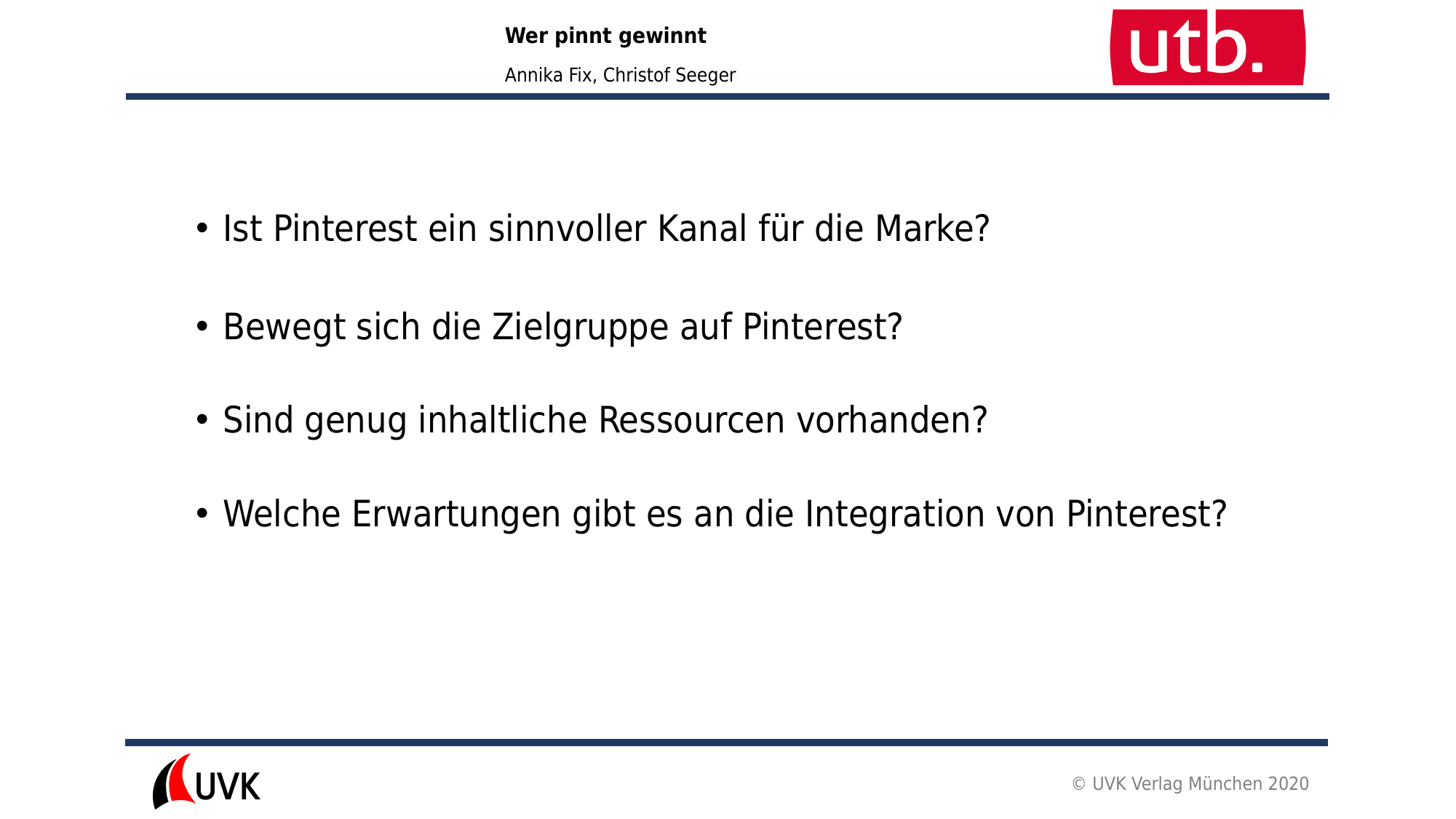

Ist Pinterest ein sinnvoller Kanal für die Marke?
Bewegt sich die Zielgruppe auf Pinterest?
Sind genug inhaltliche Ressourcen vorhanden?
Welche Erwartungen gibt es an die Integration von Pinterest?